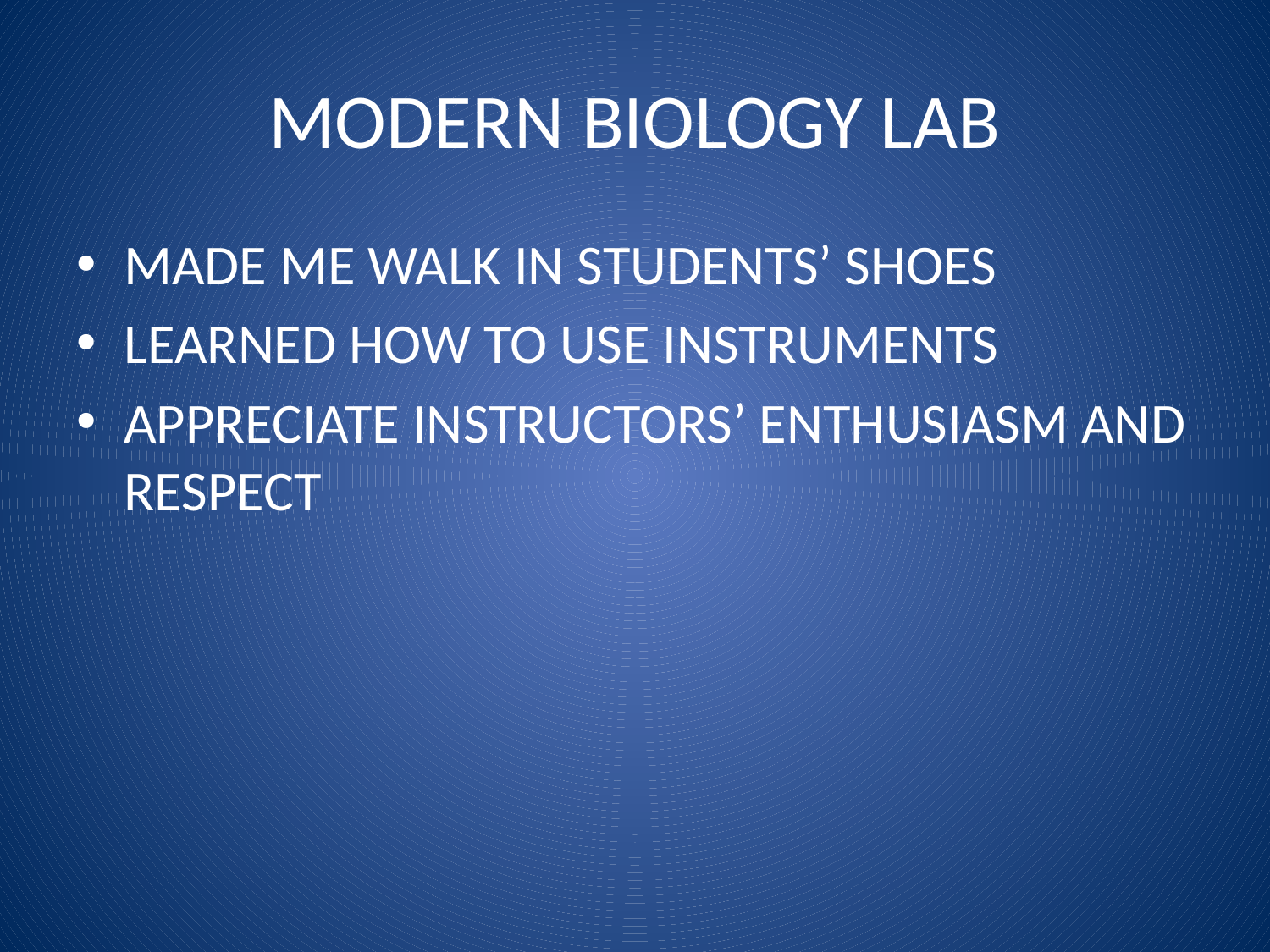

# MODERN BIOLOGY LAB
MADE ME WALK IN STUDENTS’ SHOES
LEARNED HOW TO USE INSTRUMENTS
APPRECIATE INSTRUCTORS’ ENTHUSIASM AND RESPECT